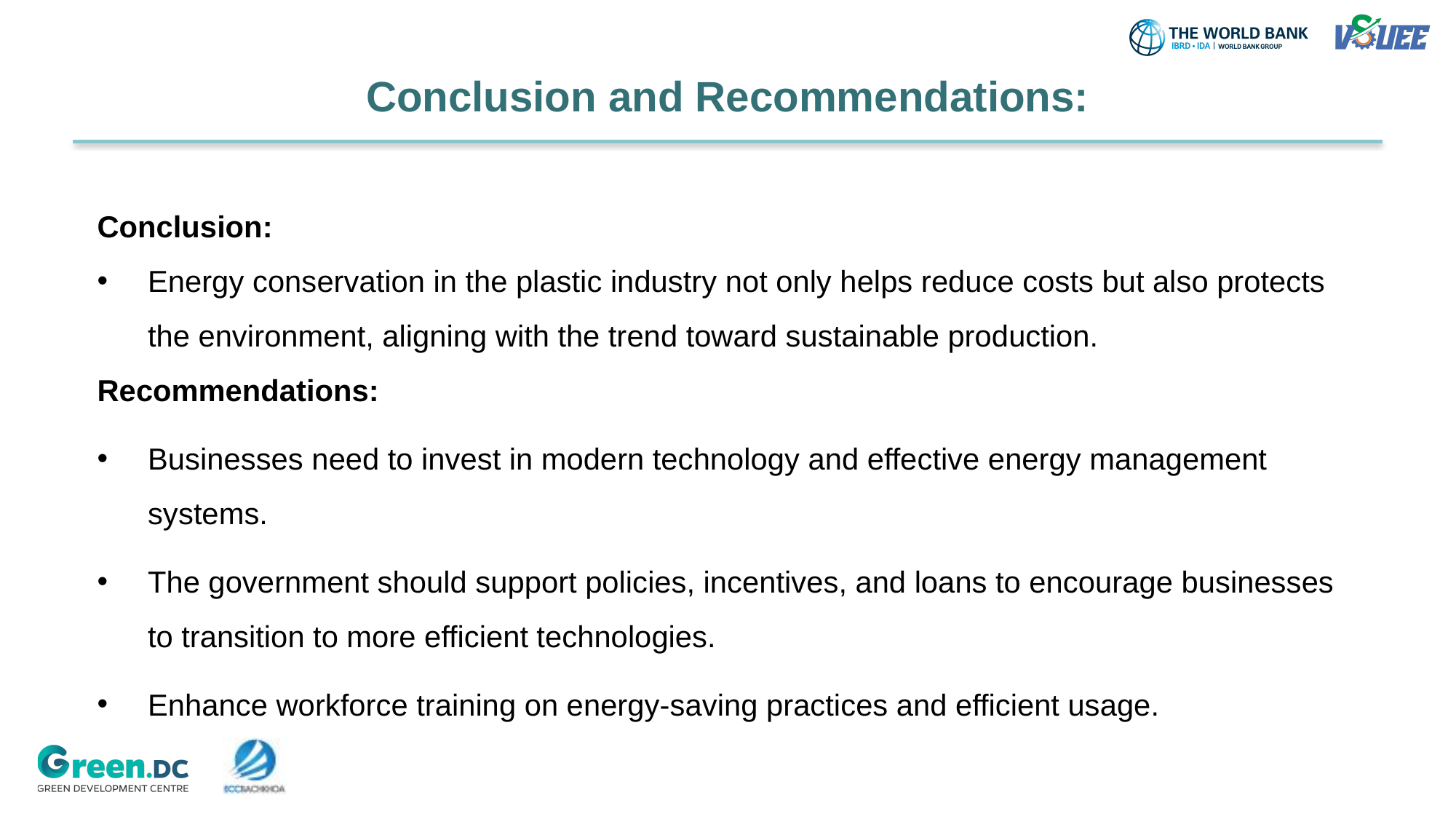

# Conclusion and Recommendations:
Conclusion:
Energy conservation in the plastic industry not only helps reduce costs but also protects the environment, aligning with the trend toward sustainable production.
Recommendations:
Businesses need to invest in modern technology and effective energy management systems.
The government should support policies, incentives, and loans to encourage businesses to transition to more efficient technologies.
Enhance workforce training on energy-saving practices and efficient usage.